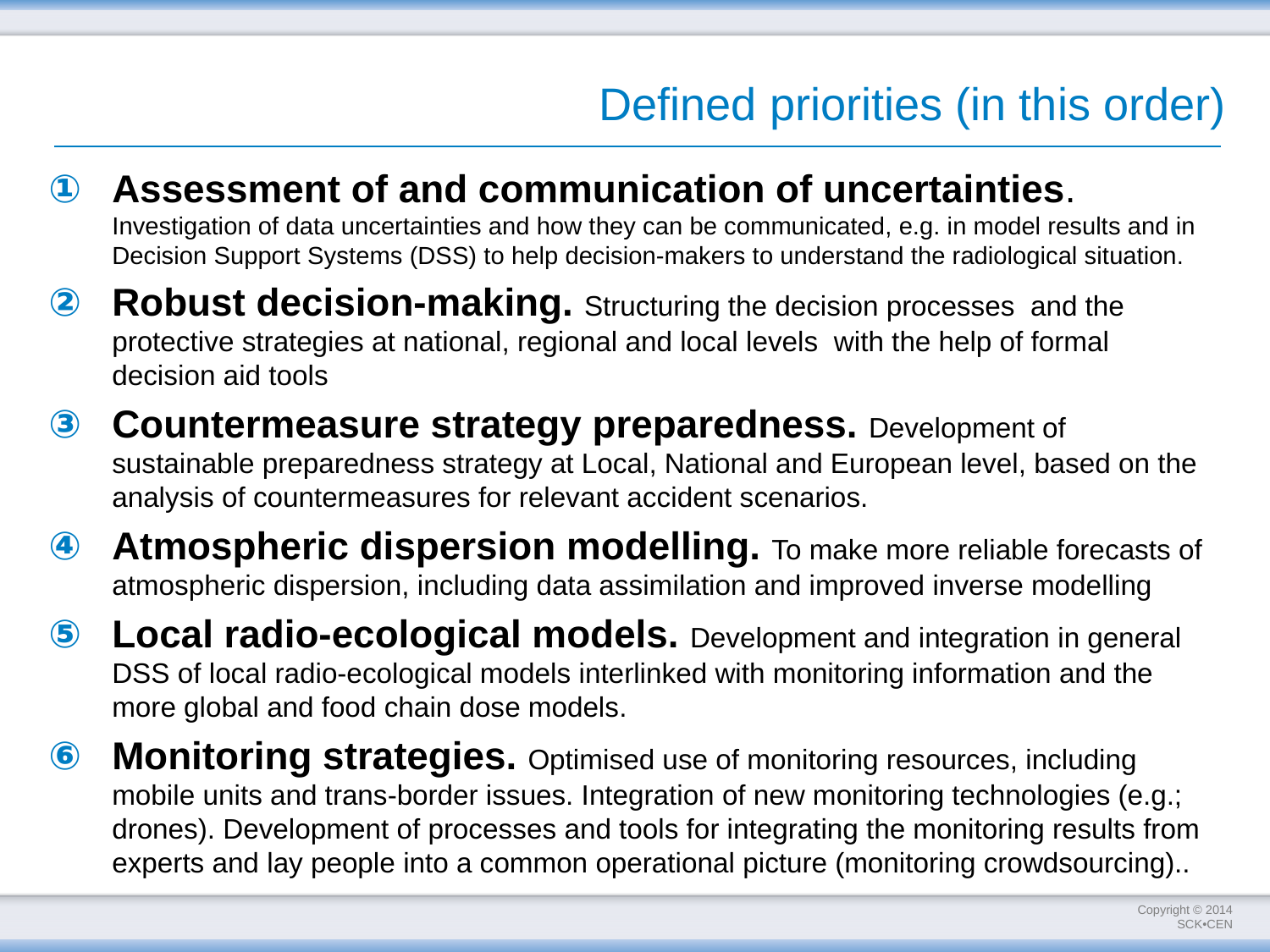

# Defined priorities (in this order)
Assessment of and communication of uncertainties.  Investigation of data uncertainties and how they can be communicated, e.g. in model results and in Decision Support Systems (DSS) to help decision-makers to understand the radiological situation.
Robust decision-making. Structuring the decision processes  and the protective strategies at national, regional and local levels  with the help of formal decision aid tools
Countermeasure strategy preparedness. Development of sustainable preparedness strategy at Local, National and European level, based on the analysis of countermeasures for relevant accident scenarios.
Atmospheric dispersion modelling. To make more reliable forecasts of atmospheric dispersion, including data assimilation and improved inverse modelling
Local radio-ecological models. Development and integration in general DSS of local radio-ecological models interlinked with monitoring information and the more global and food chain dose models.
Monitoring strategies. Optimised use of monitoring resources, including mobile units and trans‐border issues. Integration of new monitoring technologies (e.g.; drones). Development of processes and tools for integrating the monitoring results from experts and lay people into a common operational picture (monitoring crowdsourcing)..